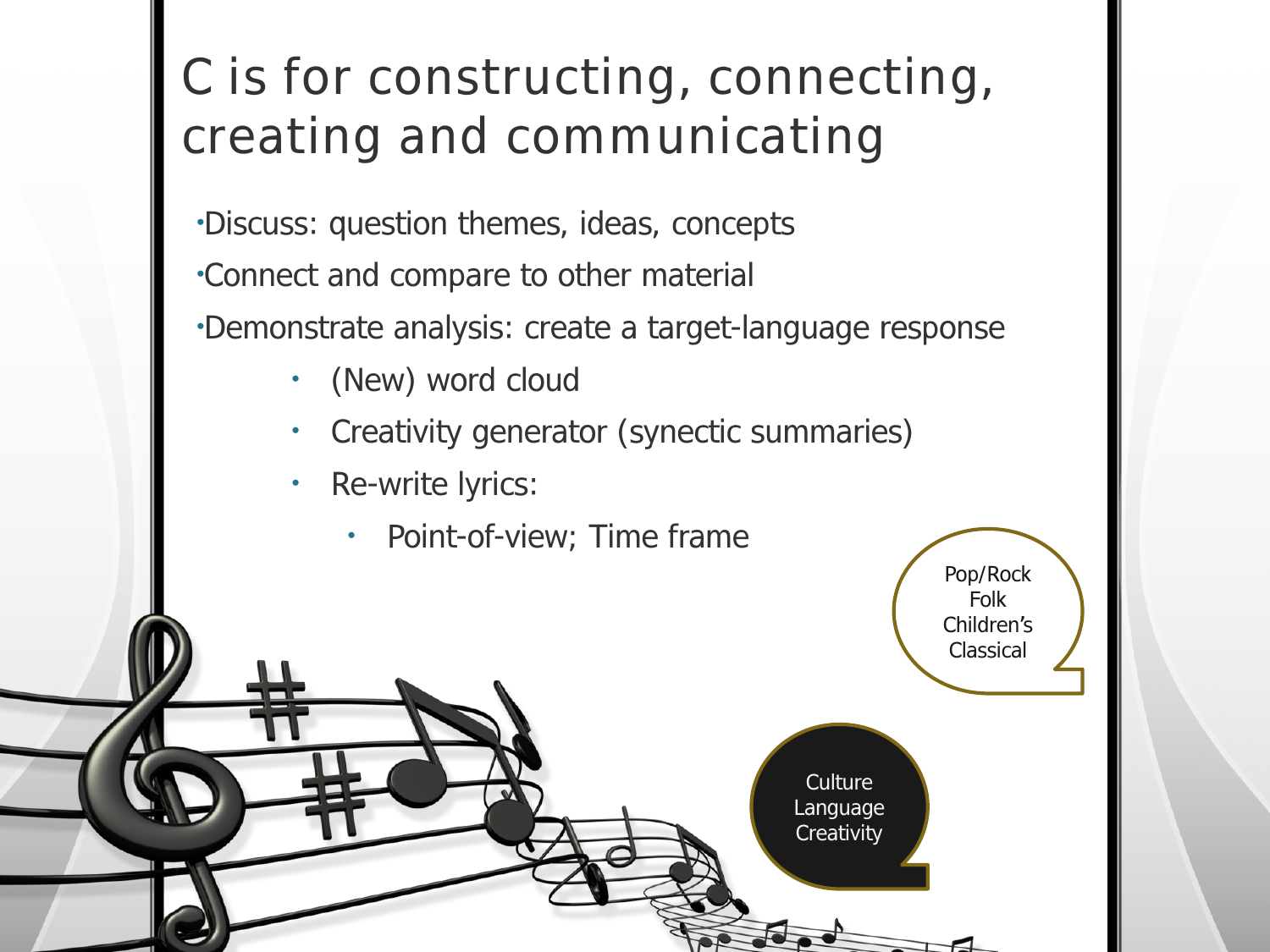

# C is for constructing, connecting, creating and communicating
Discuss: question themes, ideas, concepts
Connect and compare to other material
Demonstrate analysis: create a target-language response
(New) word cloud
Creativity generator (synectic summaries)
Re-write lyrics:
Point-of-view; Time frame

Pop/Rock
Folk
Children’s
Classical
Culture
Language
Creativity